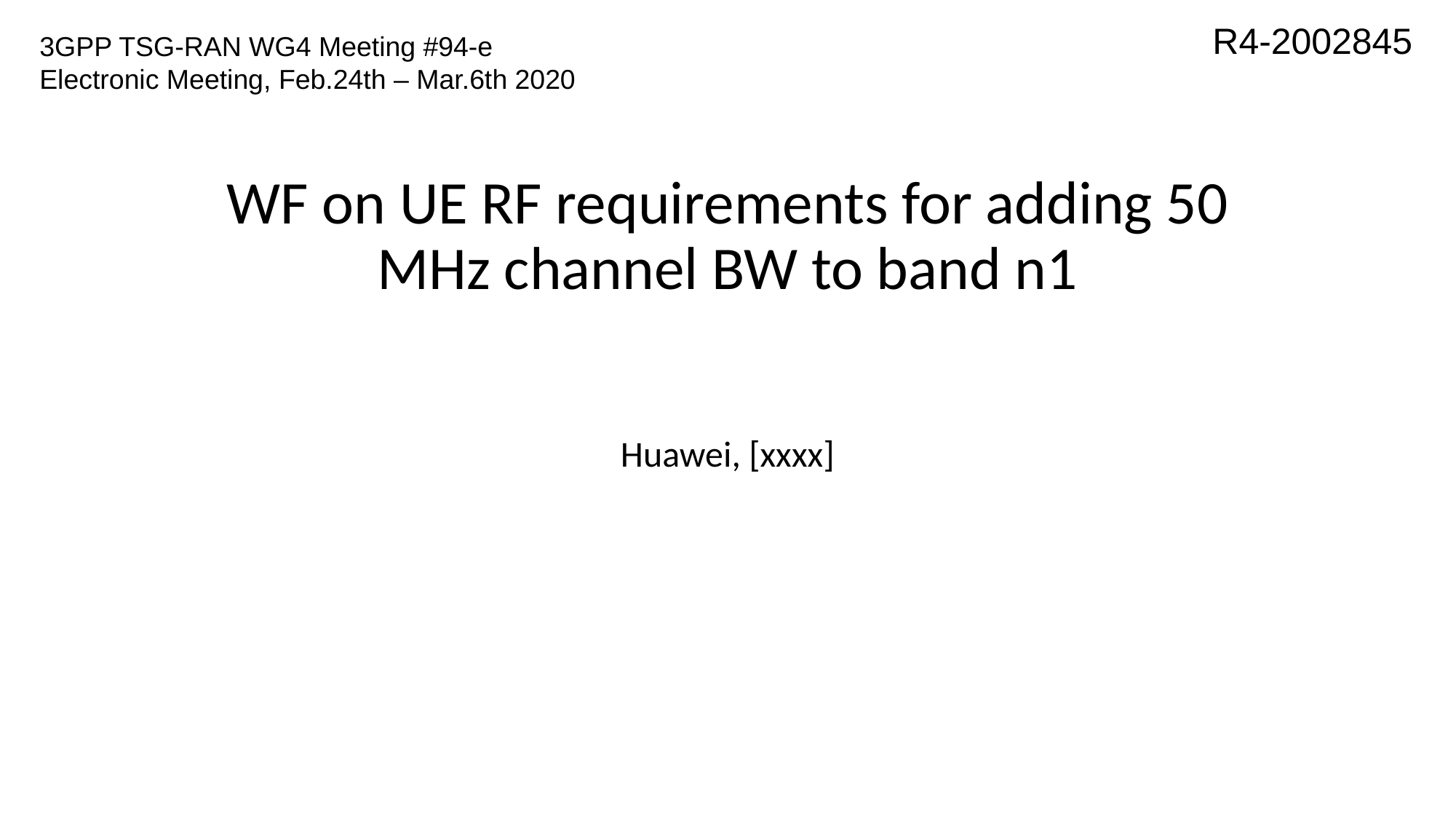

R4-2002845
3GPP TSG-RAN WG4 Meeting #94-e
Electronic Meeting, Feb.24th – Mar.6th 2020
# WF on UE RF requirements for adding 50 MHz channel BW to band n1
Huawei, [xxxx]